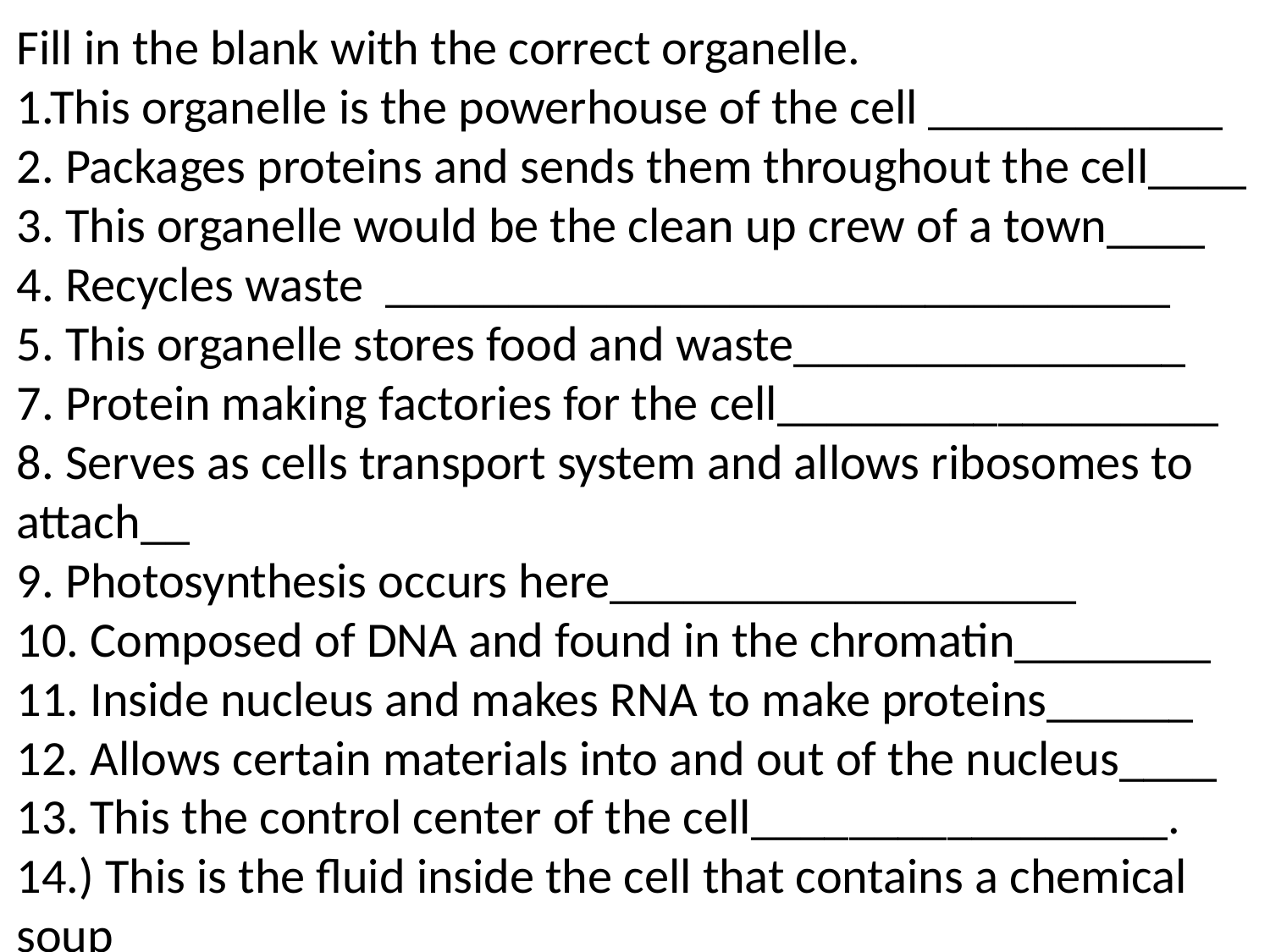

Fill in the blank with the correct organelle.
1.This organelle is the powerhouse of the cell ____________
2. Packages proteins and sends them throughout the cell____
3. This organelle would be the clean up crew of a town____
4. Recycles waste  ________________________________
5. This organelle stores food and waste________________
7. Protein making factories for the cell__________________
8. Serves as cells transport system and allows ribosomes to attach__
9. Photosynthesis occurs here___________________
10. Composed of DNA and found in the chromatin________
11. Inside nucleus and makes RNA to make proteins______
12. Allows certain materials into and out of the nucleus____
13. This the control center of the cell_________________.
14.) This is the fluid inside the cell that contains a chemical soup______